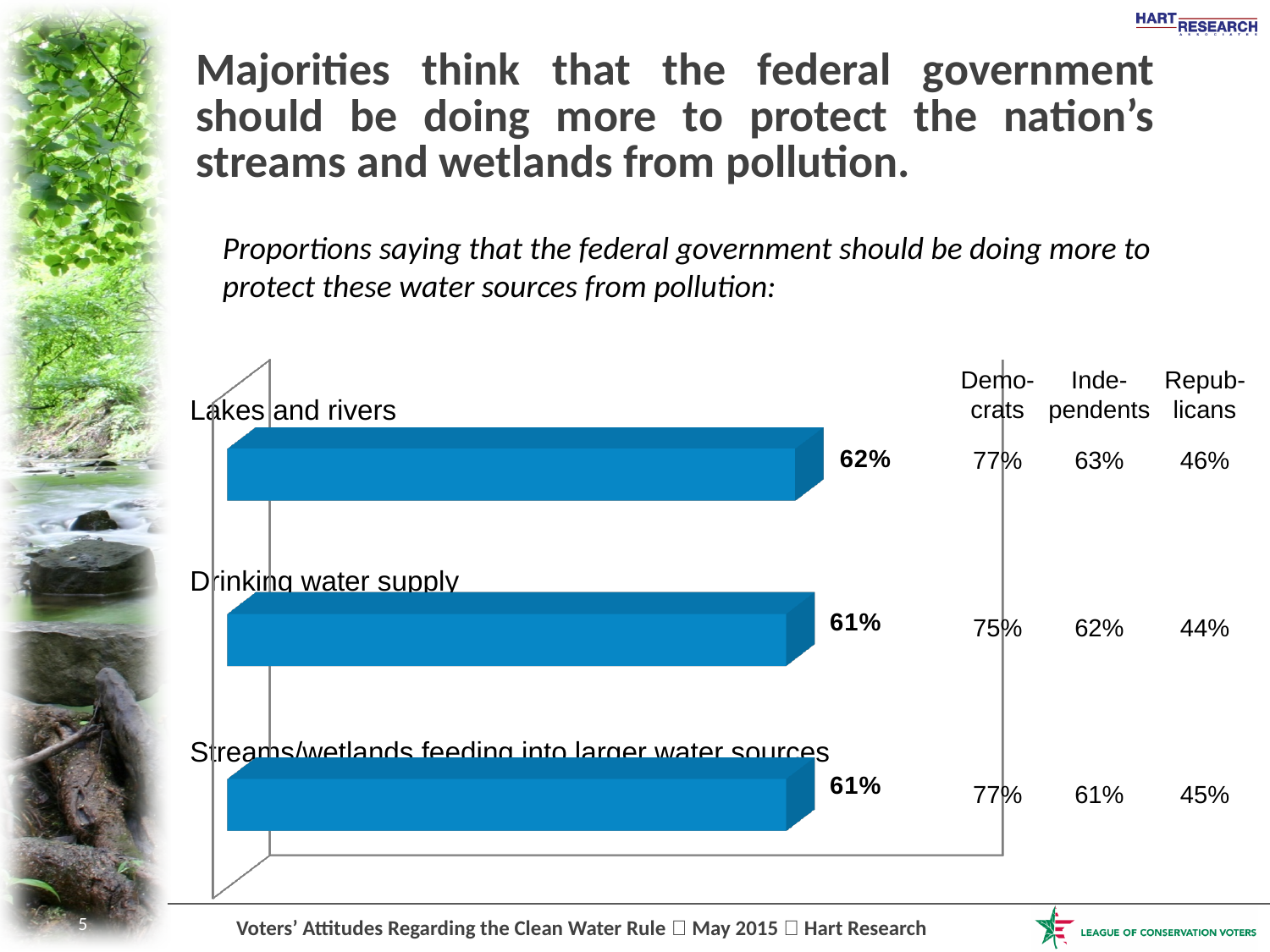

# Majorities think that the federal government should be doing more to protect the nation’s streams and wetlands from pollution.
Proportions saying that the federal government should be doing more to protect these water sources from pollution:

[unsupported chart]

Demo-
crats
77%
75%
77%
Inde-
pendents
63%
62%
61%
Repub-
licans
46%
44%
45%
Lakes and rivers
Drinking water supply
Streams/wetlands feeding into larger water sources
5